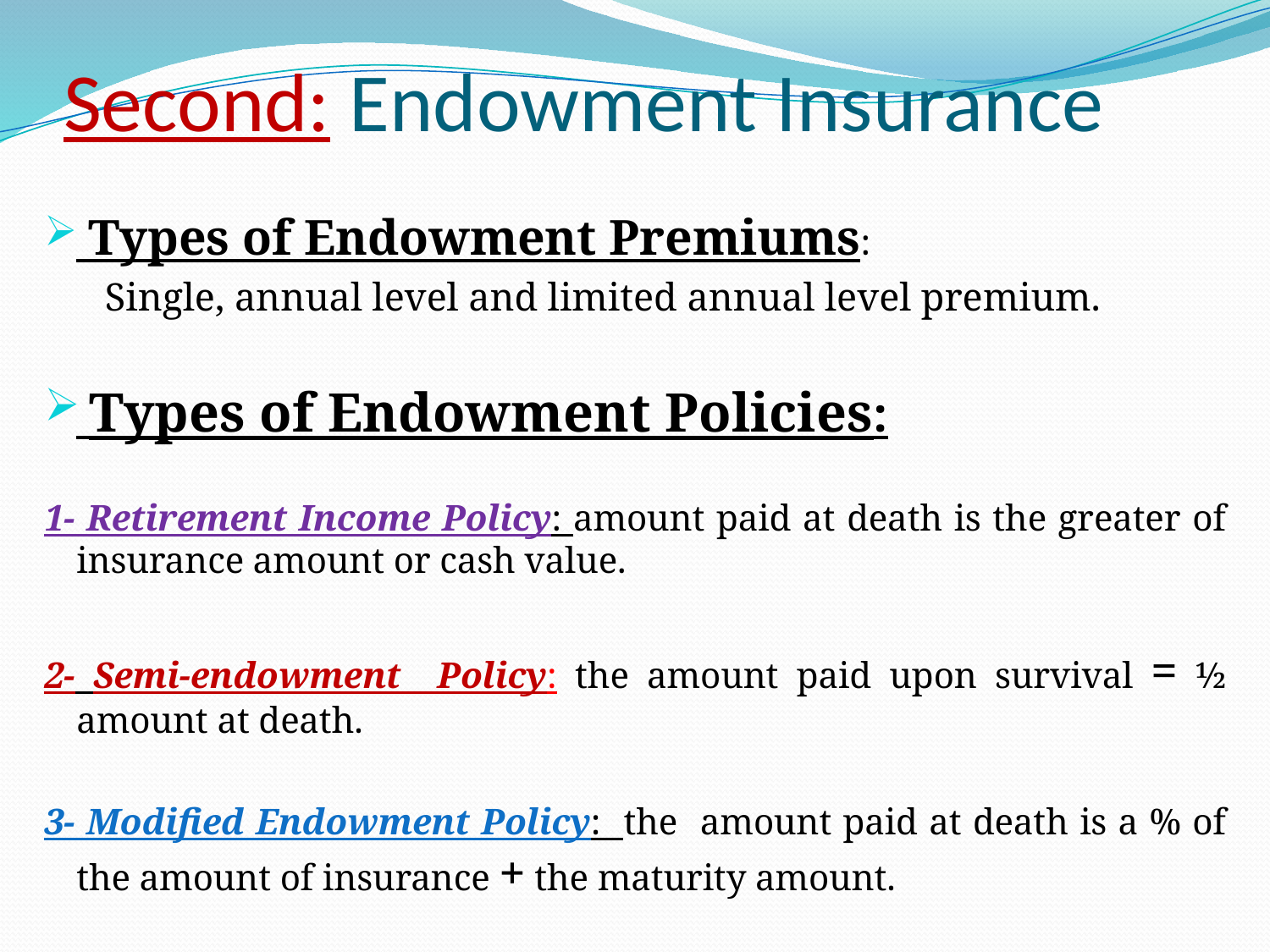

# Second: Endowment Insurance
 Types of Endowment Premiums:
       Single, annual level and limited annual level premium.

 Types of Endowment Policies:

1- Retirement Income Policy: amount paid at death is the greater of insurance amount or cash value.

2- Semi-endowment  Policy: the amount paid upon survival = ½ amount at death.

3- Modified Endowment Policy:  the  amount paid at death is a % of the amount of insurance + the maturity amount.